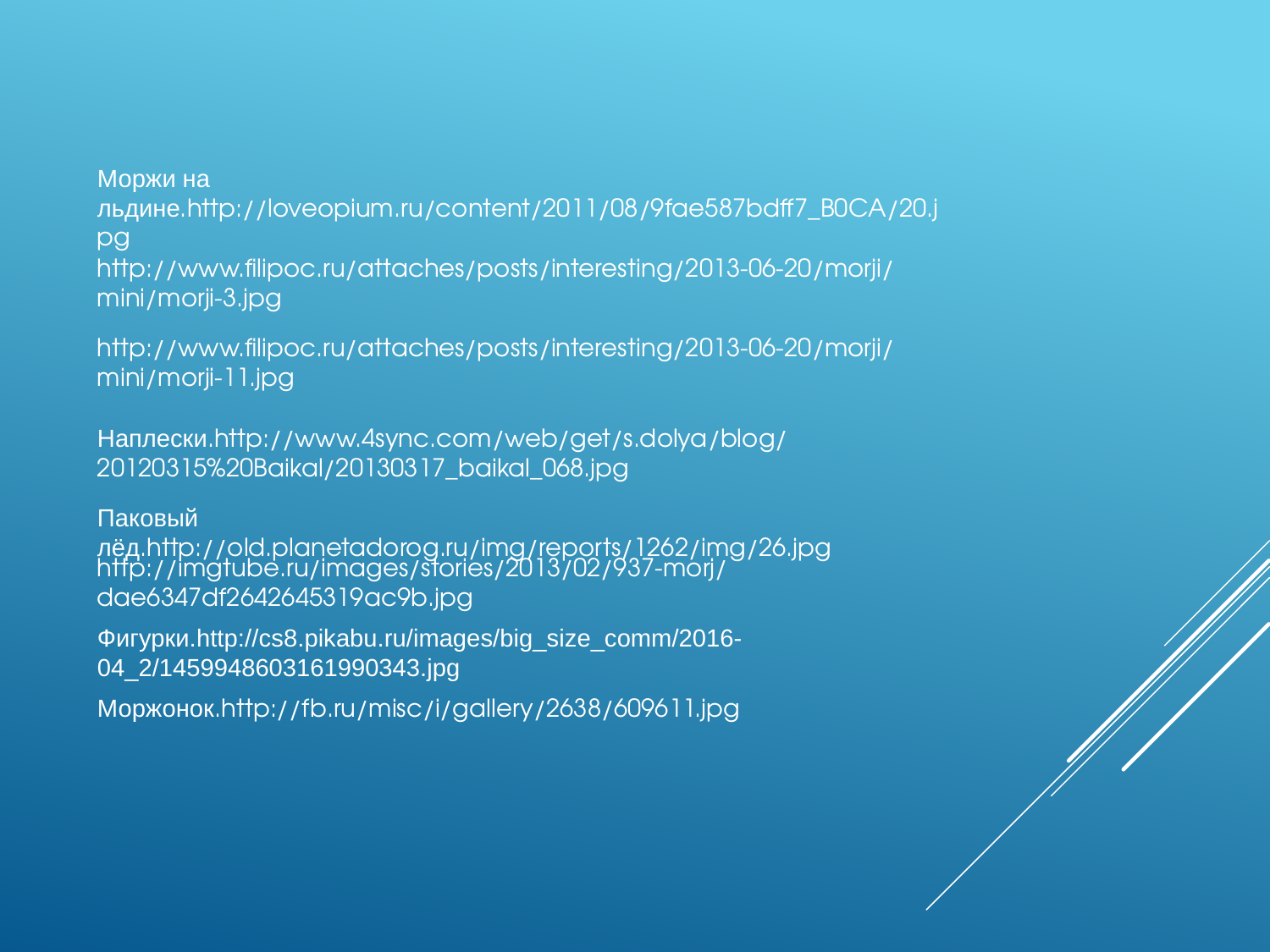

Моржи на льдине.http://loveopium.ru/content/2011/08/9fae587bdff7_B0CA/20.j
pg
http://www.filipoc.ru/attaches/posts/interesting/2013-06-20/morji/mini/morji-3.jpg
http://www.filipoc.ru/attaches/posts/interesting/2013-06-20/morji/mini/morji-11.jpg
Наплески.http://www.4sync.com/web/get/s.dolya/blog/20120315%20Baikal/20130317_baikal_068.jpg
Паковый лёд.http://old.planetadorog.ru/img/reports/1262/img/26.jpg
http://imgtube.ru/images/stories/2013/02/937-morj/dae6347df2642645319ac9b.jpg
Фигурки.http://cs8.pikabu.ru/images/big_size_comm/2016-04_2/1459948603161990343.jpg
Моржонок.http://fb.ru/misc/i/gallery/2638/609611.jpg